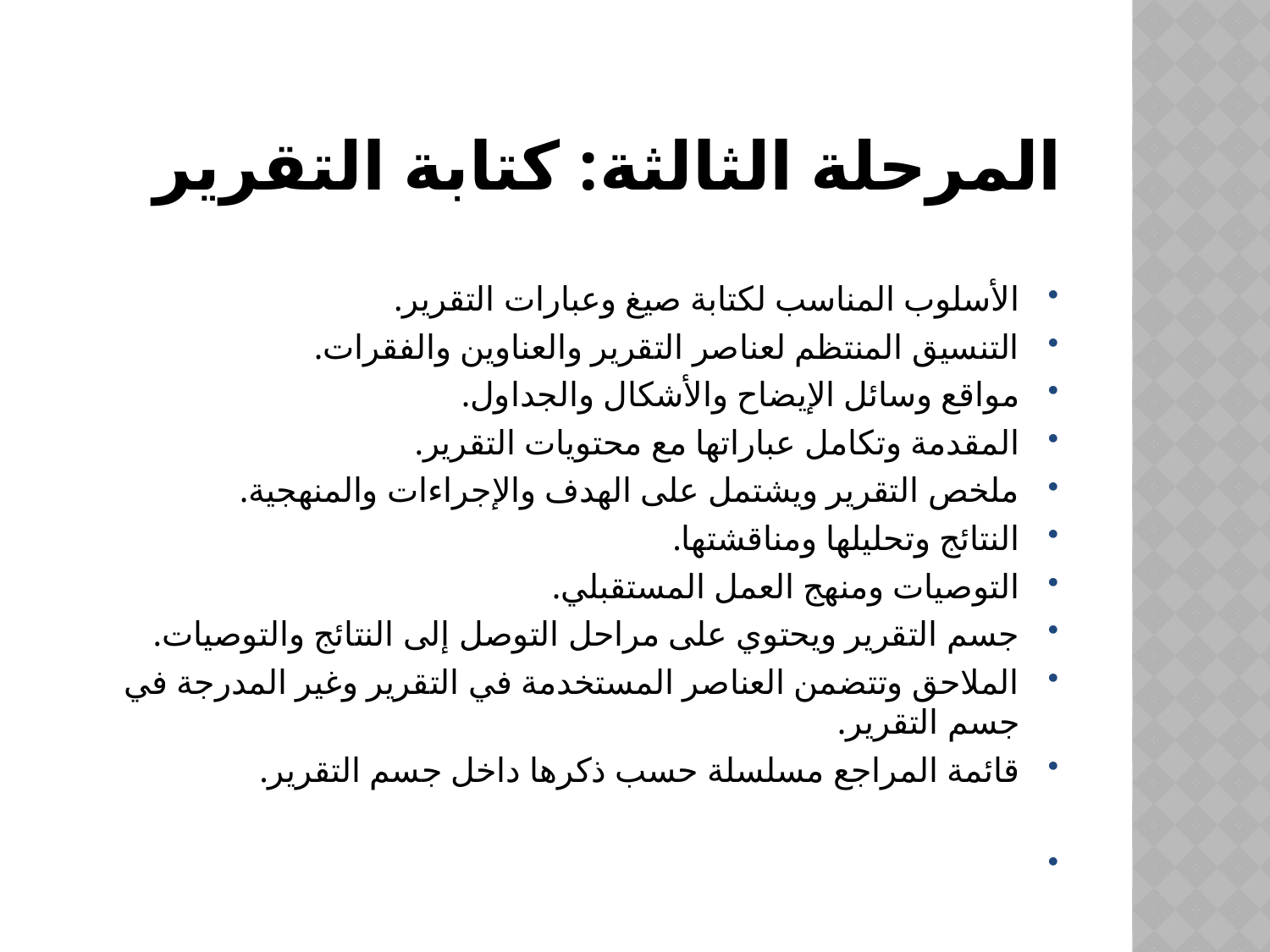

# المرحلة الثالثة: كتابة التقرير

الأسلوب المناسب لكتابة صيغ وعبارات التقرير.
التنسيق المنتظم لعناصر التقرير والعناوين والفقرات.
مواقع وسائل الإيضاح والأشكال والجداول.
المقدمة وتكامل عباراتها مع محتويات التقرير.
ملخص التقرير ويشتمل على الهدف والإجراءات والمنهجية.
النتائج وتحليلها ومناقشتها.
التوصيات ومنهج العمل المستقبلي.
جسم التقرير ويحتوي على مراحل التوصل إلى النتائج والتوصيات.
الملاحق وتتضمن العناصر المستخدمة في التقرير وغير المدرجة في جسم التقرير.
قائمة المراجع مسلسلة حسب ذكرها داخل جسم التقرير.